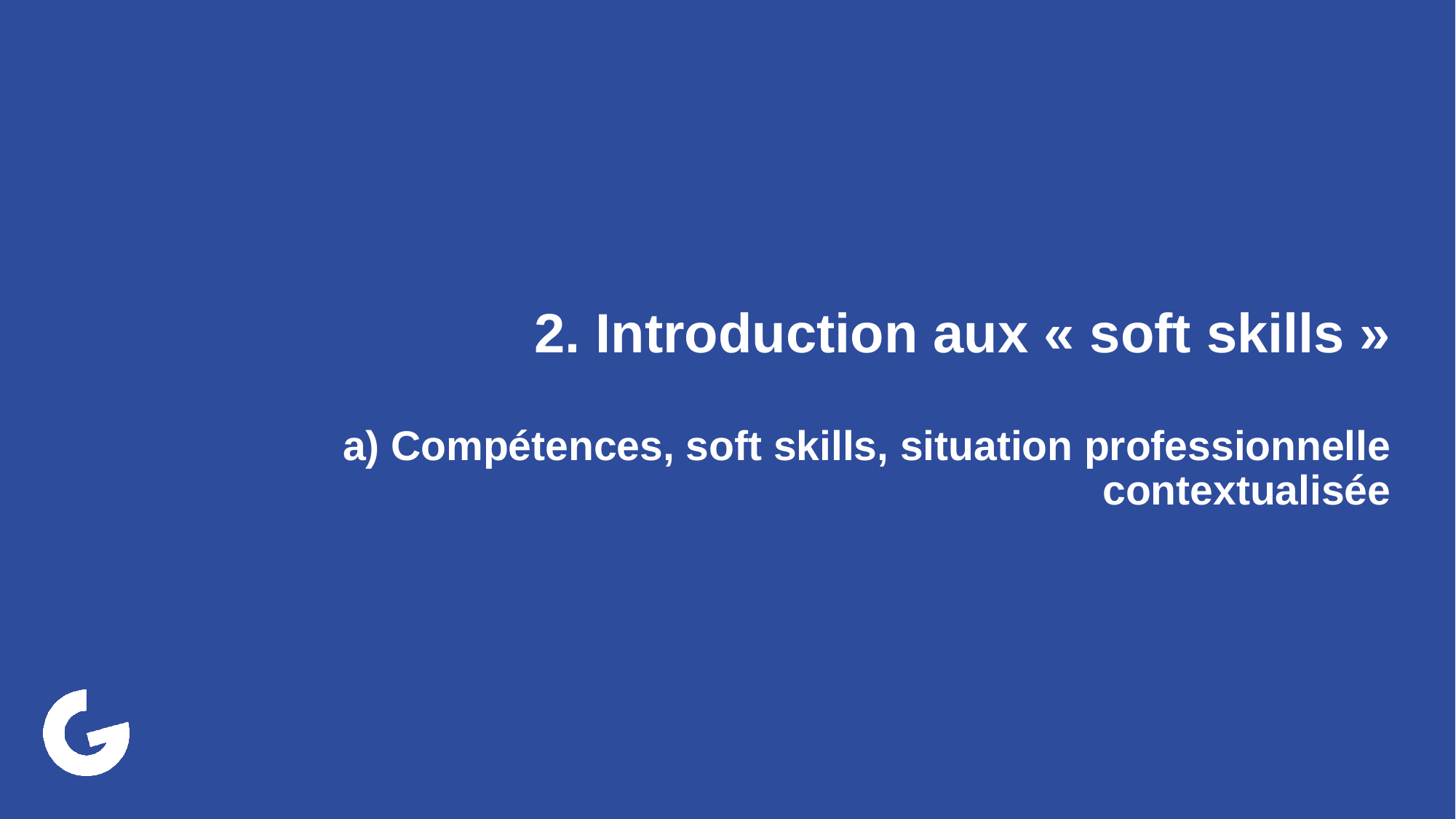

# 2. Introduction aux « soft skills » a) Compétences, soft skills, situation professionnelle contextualisée